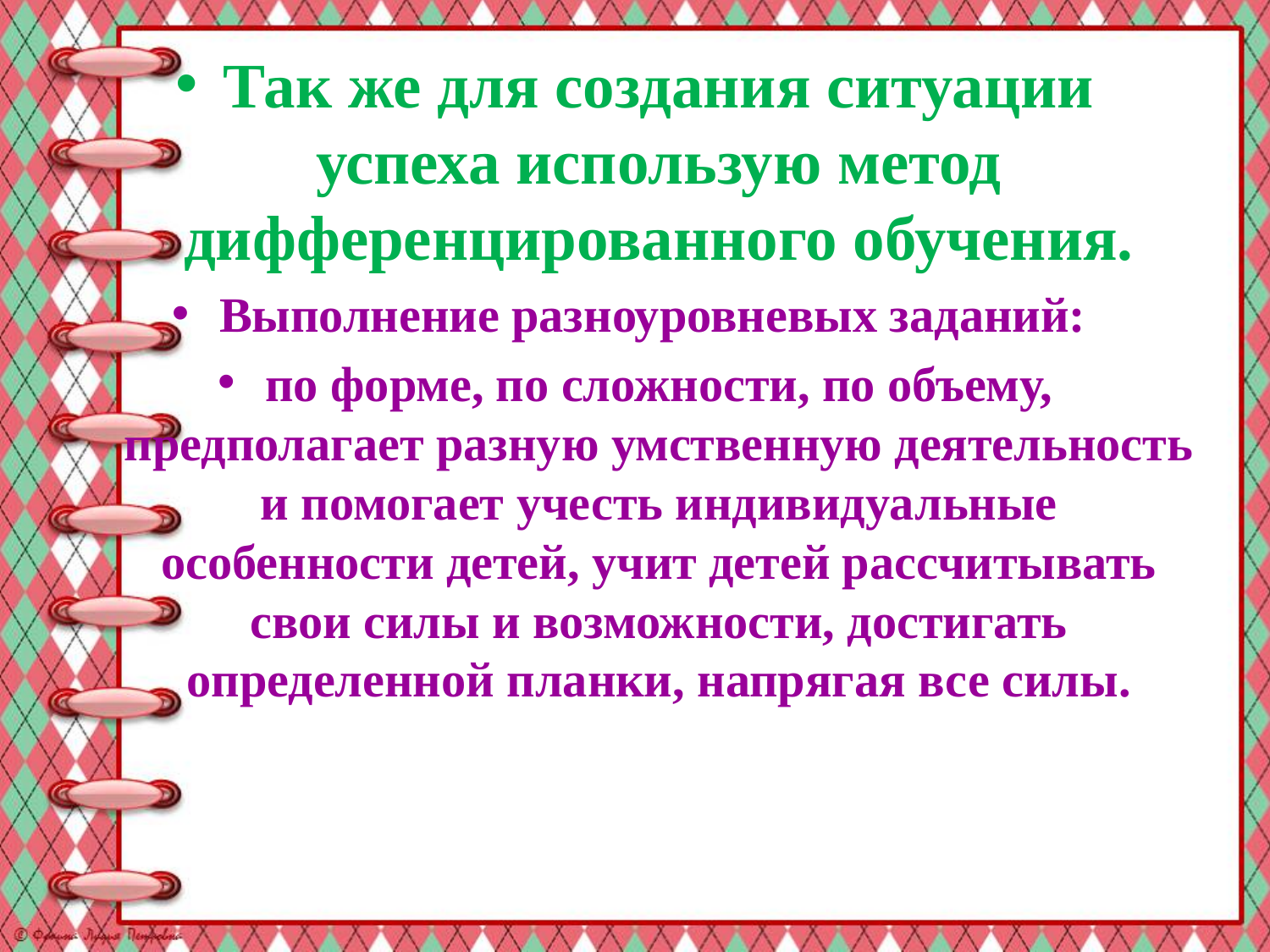

#
Так же для создания ситуации успеха использую метод дифференцированного обучения.
Выполнение разноуровневых заданий:
по форме, по сложности, по объему, предполагает разную умственную деятельность и помогает учесть индивидуальные особенности детей, учит детей рассчитывать свои силы и возможности, достигать определенной планки, напрягая все силы.